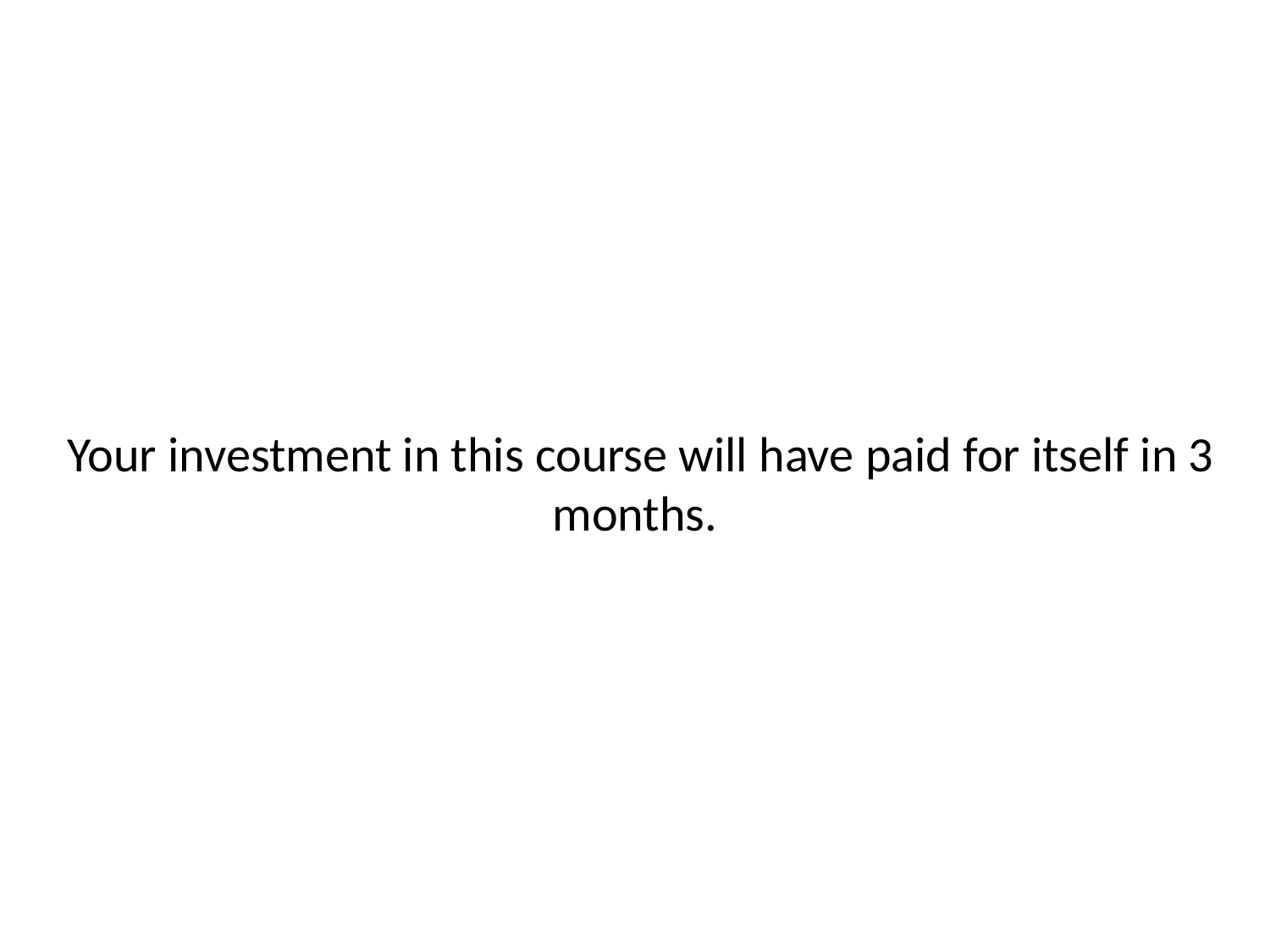

# Your investment in this course will have paid for itself in 3 months.